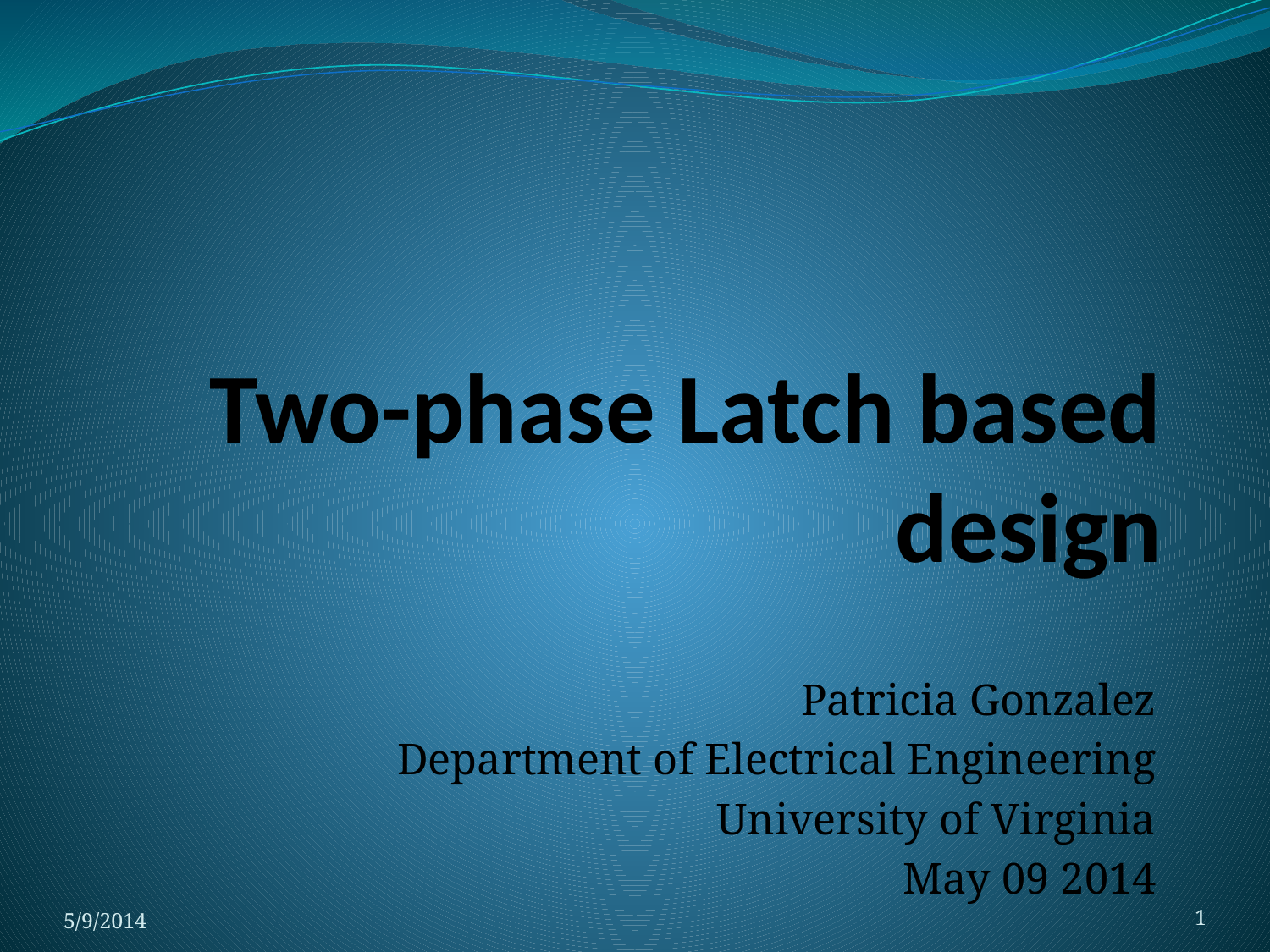

# Two-phase Latch based design
Patricia Gonzalez
Department of Electrical Engineering
University of Virginia
May 09 2014
5/9/2014
1